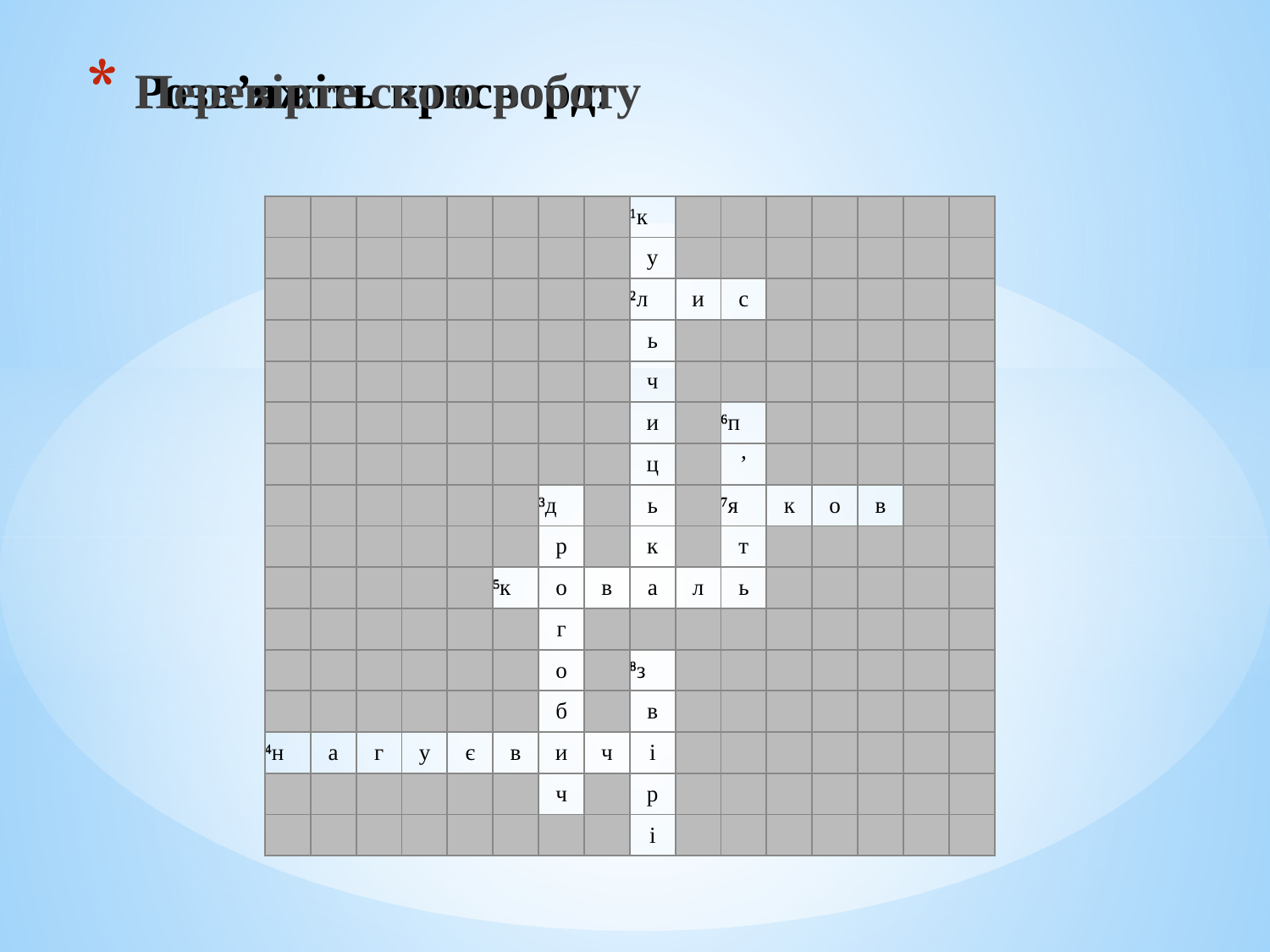

# Розв’яжіть кросворд:
Перевірте свою роботу
|  |  |  |  |  |  |  |  | 1 |  |  |  |  |  |  |  |
| --- | --- | --- | --- | --- | --- | --- | --- | --- | --- | --- | --- | --- | --- | --- | --- |
|  |  |  |  |  |  |  |  |  |  |  |  |  |  |  |  |
|  |  |  |  |  |  |  |  | 2 |  |  |  |  |  |  |  |
|  |  |  |  |  |  |  |  |  |  |  |  |  |  |  |  |
|  |  |  |  |  |  |  |  |  |  |  |  |  |  |  |  |
|  |  |  |  |  |  |  |  |  |  | 6 |  |  |  |  |  |
|  |  |  |  |  |  |  |  |  |  |  |  |  |  |  |  |
|  |  |  |  |  |  | 3 |  |  |  | 7 |  |  |  |  |  |
|  |  |  |  |  |  |  |  |  |  |  |  |  |  |  |  |
|  |  |  |  |  | 5 |  |  |  |  |  |  |  |  |  |  |
|  |  |  |  |  |  |  |  |  |  |  |  |  |  |  |  |
|  |  |  |  |  |  |  |  | 8 |  |  |  |  |  |  |  |
|  |  |  |  |  |  |  |  |  |  |  |  |  |  |  |  |
| 4 |  |  |  |  |  |  |  |  |  |  |  |  |  |  |  |
|  |  |  |  |  |  |  |  |  |  |  |  |  |  |  |  |
|  |  |  |  |  |  |  |  |  |  |  |  |  |  |  |  |
|  |  |  |  |  |  |  |  | 1к |  |  |  |  |  |  |  |
| --- | --- | --- | --- | --- | --- | --- | --- | --- | --- | --- | --- | --- | --- | --- | --- |
|  |  |  |  |  |  |  |  | у |  |  |  |  |  |  |  |
|  |  |  |  |  |  |  |  | 2л | и | с |  |  |  |  |  |
|  |  |  |  |  |  |  |  | ь |  |  |  |  |  |  |  |
|  |  |  |  |  |  |  |  | ч |  |  |  |  |  |  |  |
|  |  |  |  |  |  |  |  | и |  | 6п |  |  |  |  |  |
|  |  |  |  |  |  |  |  | ц |  | ’ |  |  |  |  |  |
|  |  |  |  |  |  | 3д |  | ь |  | 7я | к | о | в |  |  |
|  |  |  |  |  |  | р |  | к |  | т |  |  |  |  |  |
|  |  |  |  |  | 5к | о | в | а | л | ь |  |  |  |  |  |
|  |  |  |  |  |  | г |  |  |  |  |  |  |  |  |  |
|  |  |  |  |  |  | о |  | 8з |  |  |  |  |  |  |  |
|  |  |  |  |  |  | б |  | в |  |  |  |  |  |  |  |
| 4н | а | г | у | є | в | и | ч | і |  |  |  |  |  |  |  |
|  |  |  |  |  |  | ч |  | р |  |  |  |  |  |  |  |
|  |  |  |  |  |  |  |  | і |  |  |  |  |  |  |  |